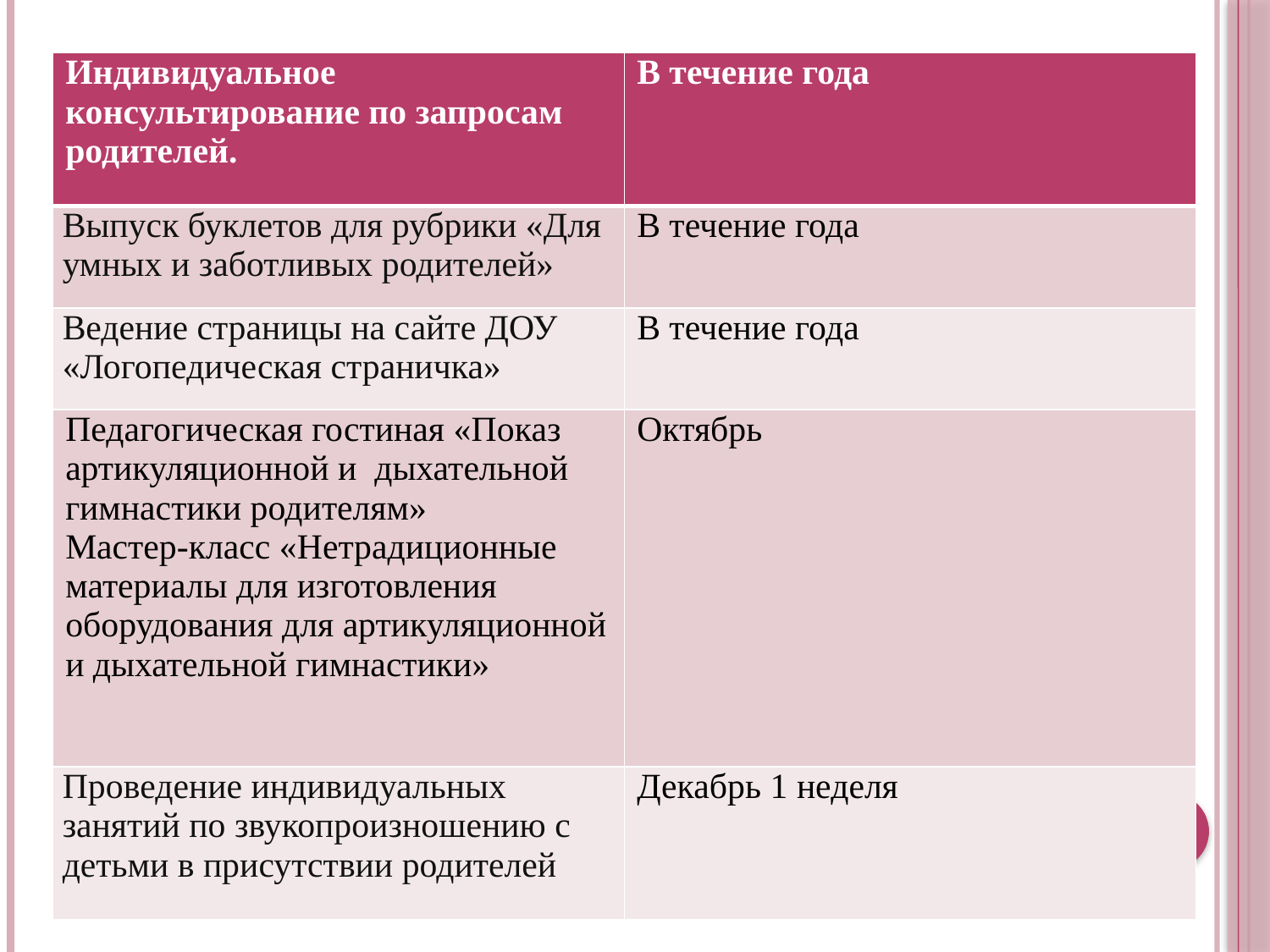

#
| Индивидуальное консультирование по запросам родителей. | В течение года |
| --- | --- |
| Выпуск буклетов для рубрики «Для умных и заботливых родителей» | В течение года |
| Ведение страницы на сайте ДОУ «Логопедическая страничка» | В течение года |
| Педагогическая гостиная «Показ артикуляционной и дыхательной гимнастики родителям» Мастер-класс «Нетрадиционные материалы для изготовления оборудования для артикуляционной и дыхательной гимнастики» | Октябрь |
| Проведение индивидуальных занятий по звукопроизношению с детьми в присутствии родителей | Декабрь 1 неделя |